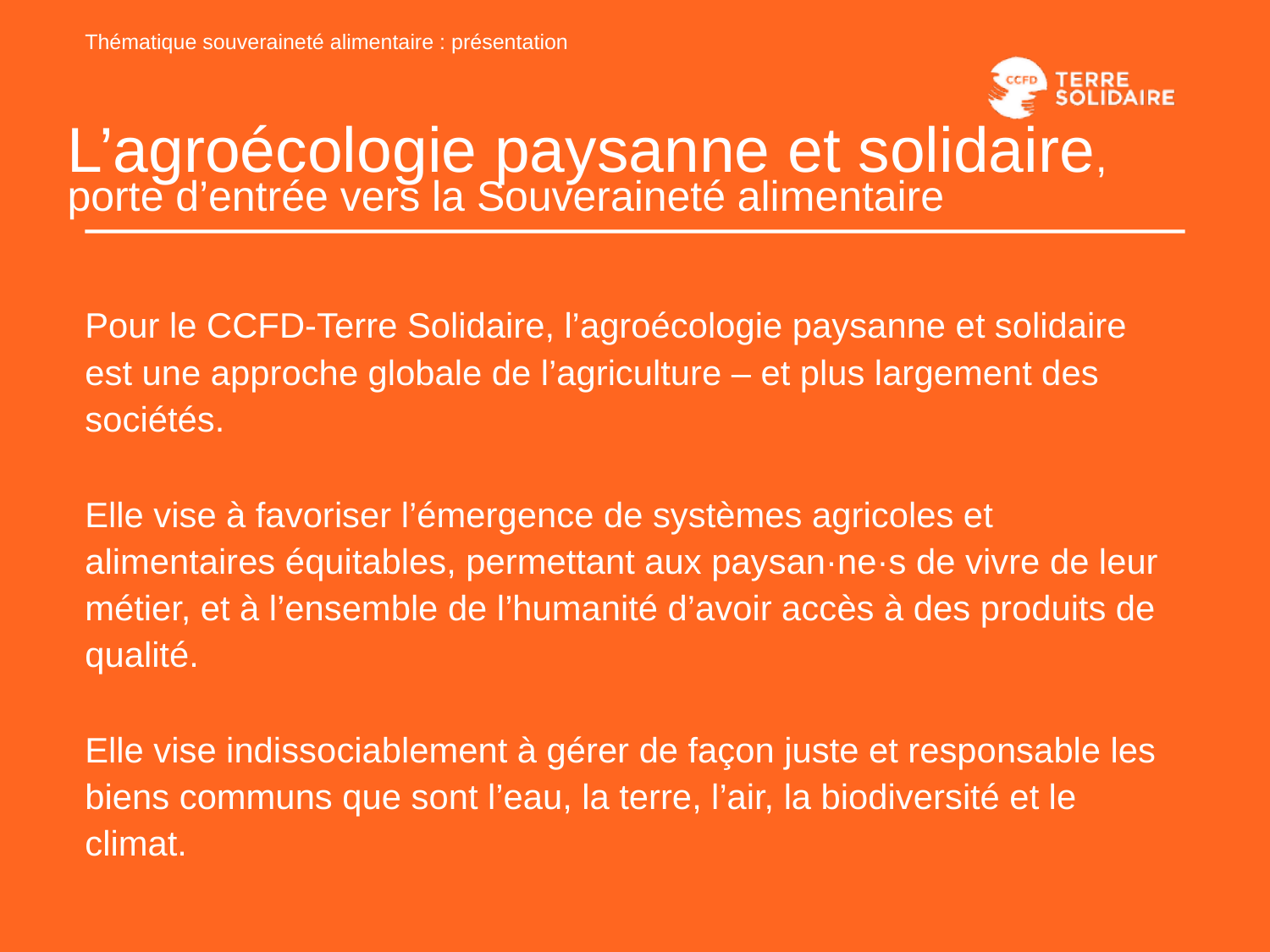

Thématique souveraineté alimentaire : présentation

L’agroécologie paysanne et solidaire, porte d’entrée vers la Souveraineté alimentaire

Pour le CCFD-Terre Solidaire, l’agroécologie paysanne et solidaire est une approche globale de l’agriculture – et plus largement des sociétés.

Elle vise à favoriser l’émergence de systèmes agricoles et alimentaires équitables, permettant aux paysan·ne·s de vivre de leur métier, et à l’ensemble de l’humanité d’avoir accès à des produits de qualité.

Elle vise indissociablement à gérer de façon juste et responsable les biens communs que sont l’eau, la terre, l’air, la biodiversité et le climat.